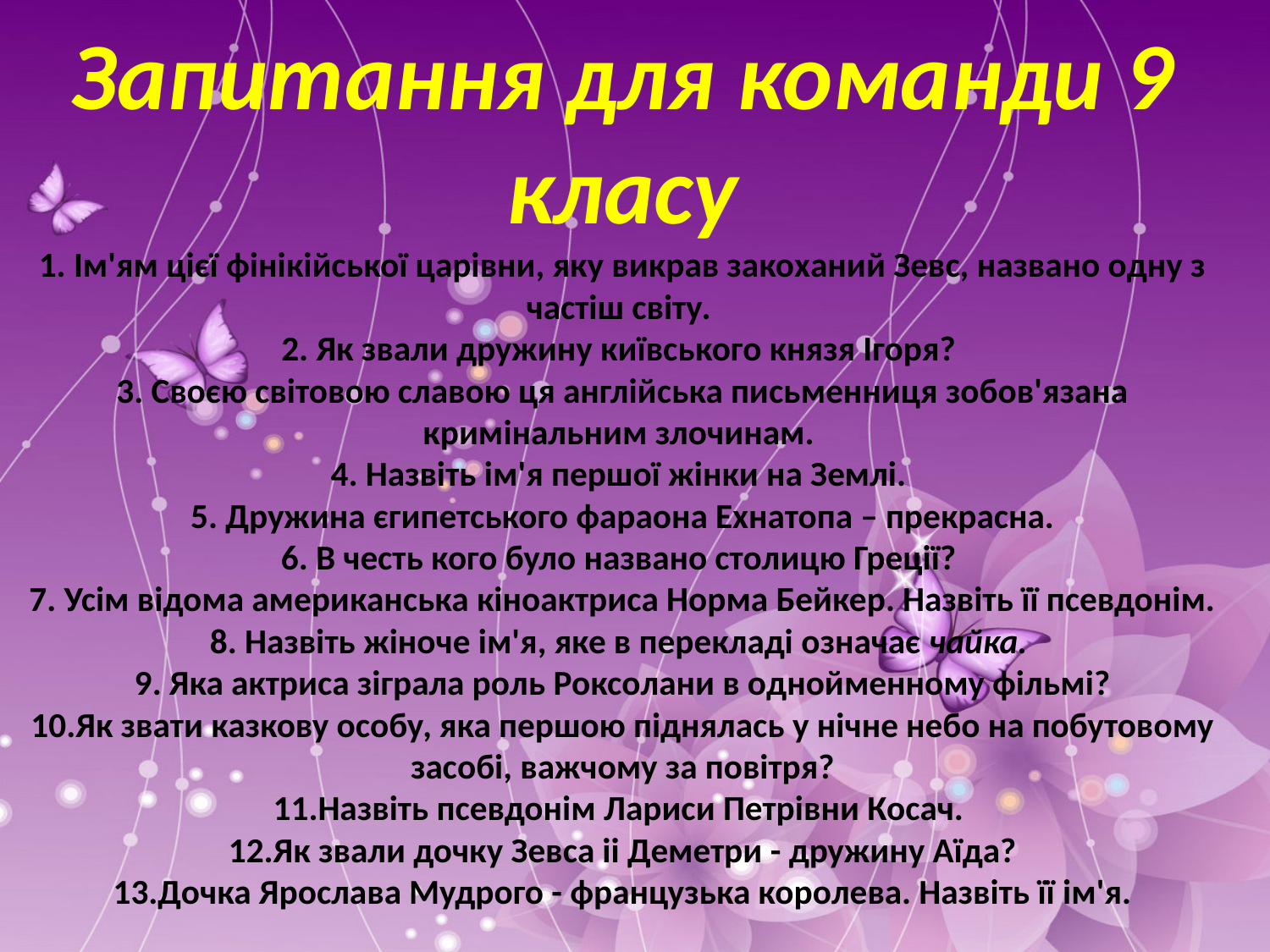

# Запитання для команди 9 класу 1. Ім'ям цієї фінікійської царівни, яку викрав закоханий Зевс, названо одну з частіш світу. 2. Як звали дружину київського князя Ігоря? 3. Своєю світовою славою ця англійська письменниця зобов'язана кримінальним злочинам. 4. Назвіть ім'я першої жінки на Землі. 5. Дружина єгипетського фараона Ехнатопа – прекрасна. 6. В честь кого було названо столицю Греції? 7. Усім відома американська кіноактриса Норма Бейкер. Назвіть її псевдонім. 8. Назвіть жіноче ім'я, яке в перекладі означає чайка. 9. Яка актриса зіграла роль Роксолани в однойменному фільмі? 10.Як звати казкову особу, яка першою піднялась у нічне небо на побутовому засобі, важчому за повітря? 11.Назвіть псевдонім Лариси Петрівни Косач. 12.Як звали дочку Зевса іі Деметри - дружину Аїда? 13.Дочка Ярослава Мудрого - французька королева. Назвіть її ім'я.